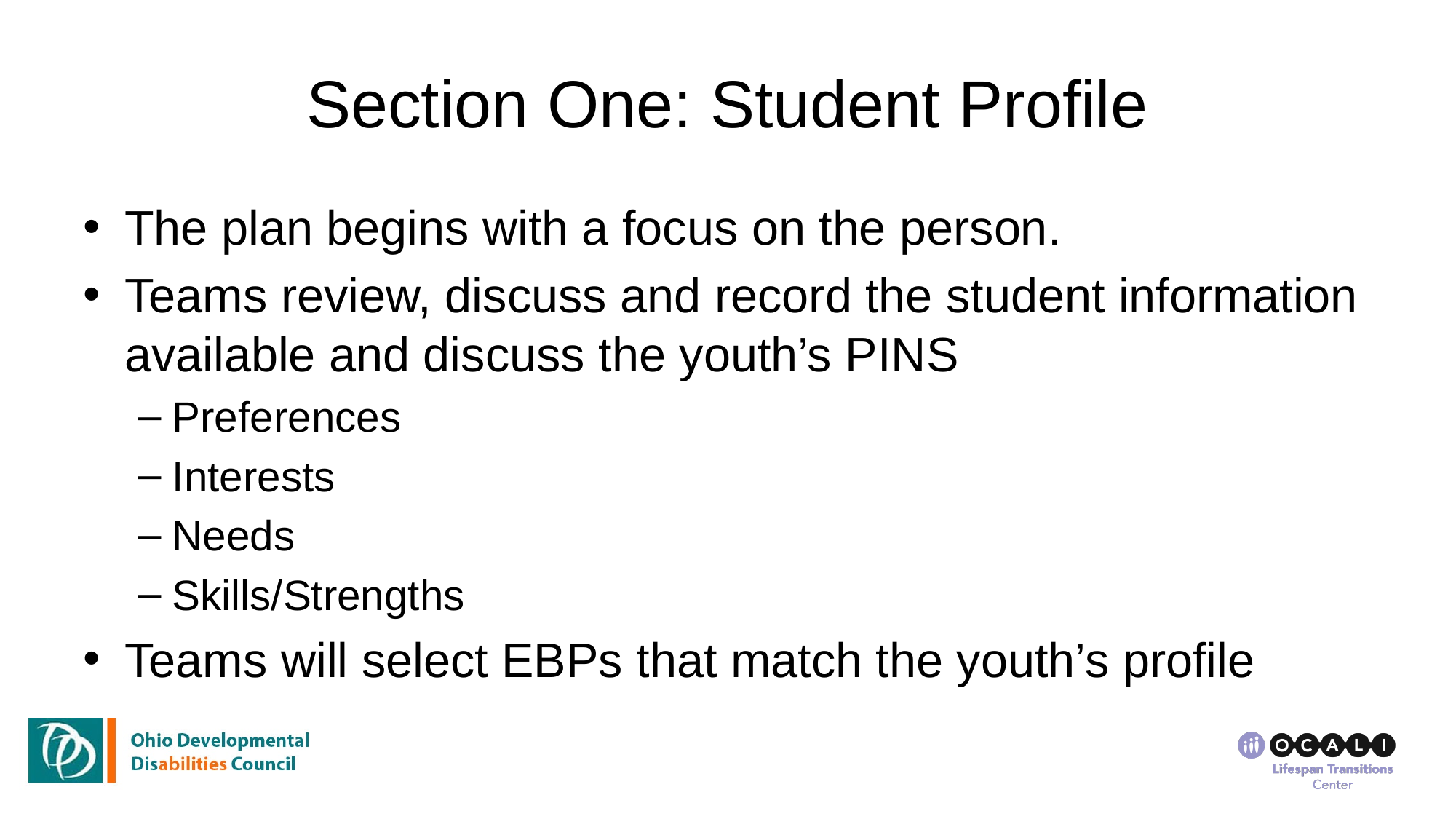

# Section One: Student Profile
The plan begins with a focus on the person.
Teams review, discuss and record the student information available and discuss the youth’s PINS
Preferences
Interests
Needs
Skills/Strengths
Teams will select EBPs that match the youth’s profile